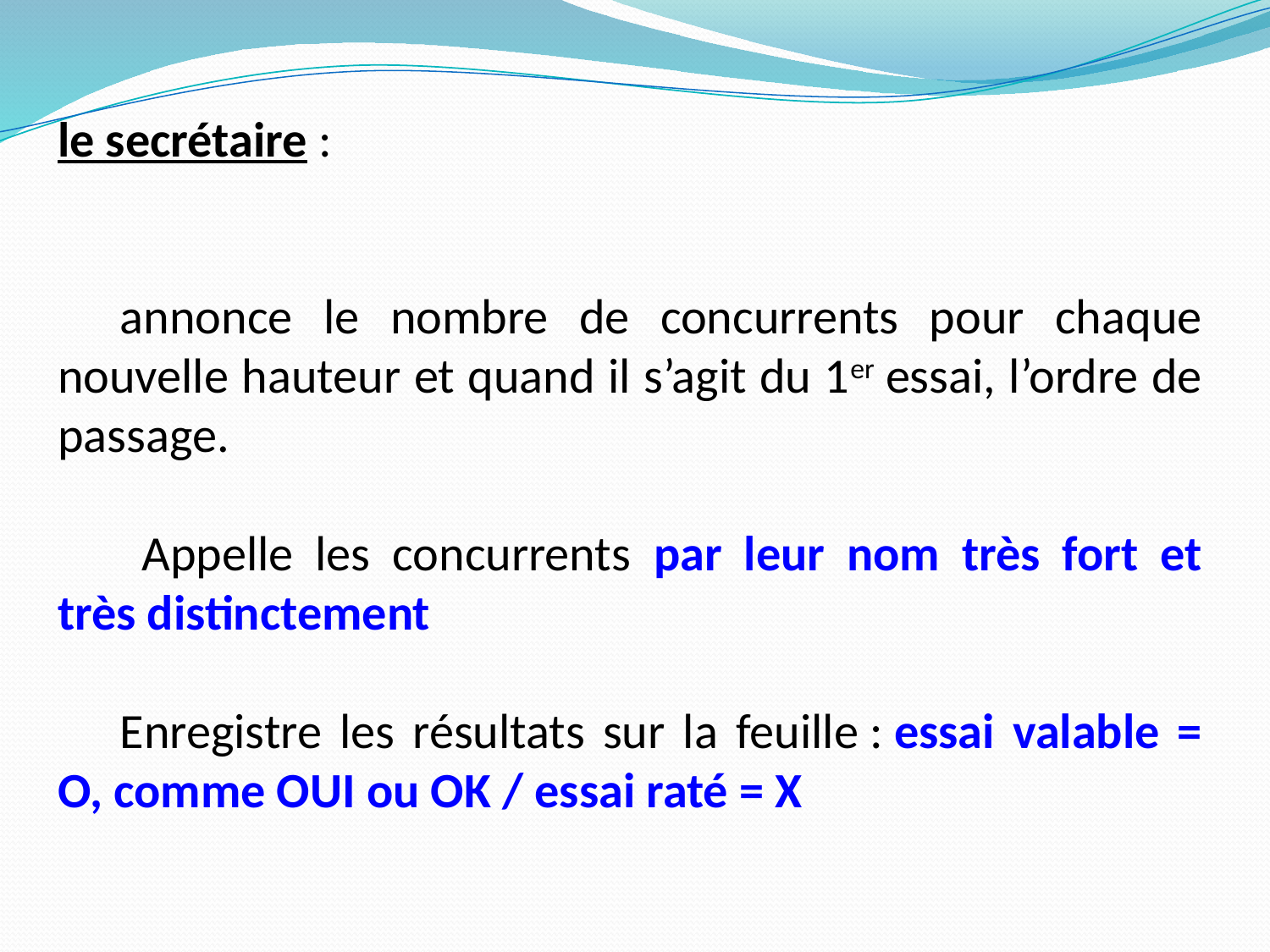

le secrétaire :

annonce le nombre de concurrents pour chaque nouvelle hauteur et quand il s’agit du 1er essai, l’ordre de passage.

 Appelle les concurrents  par leur nom très fort et très distinctement

Enregistre les résultats sur la feuille : essai valable = O, comme OUI ou OK / essai raté = X